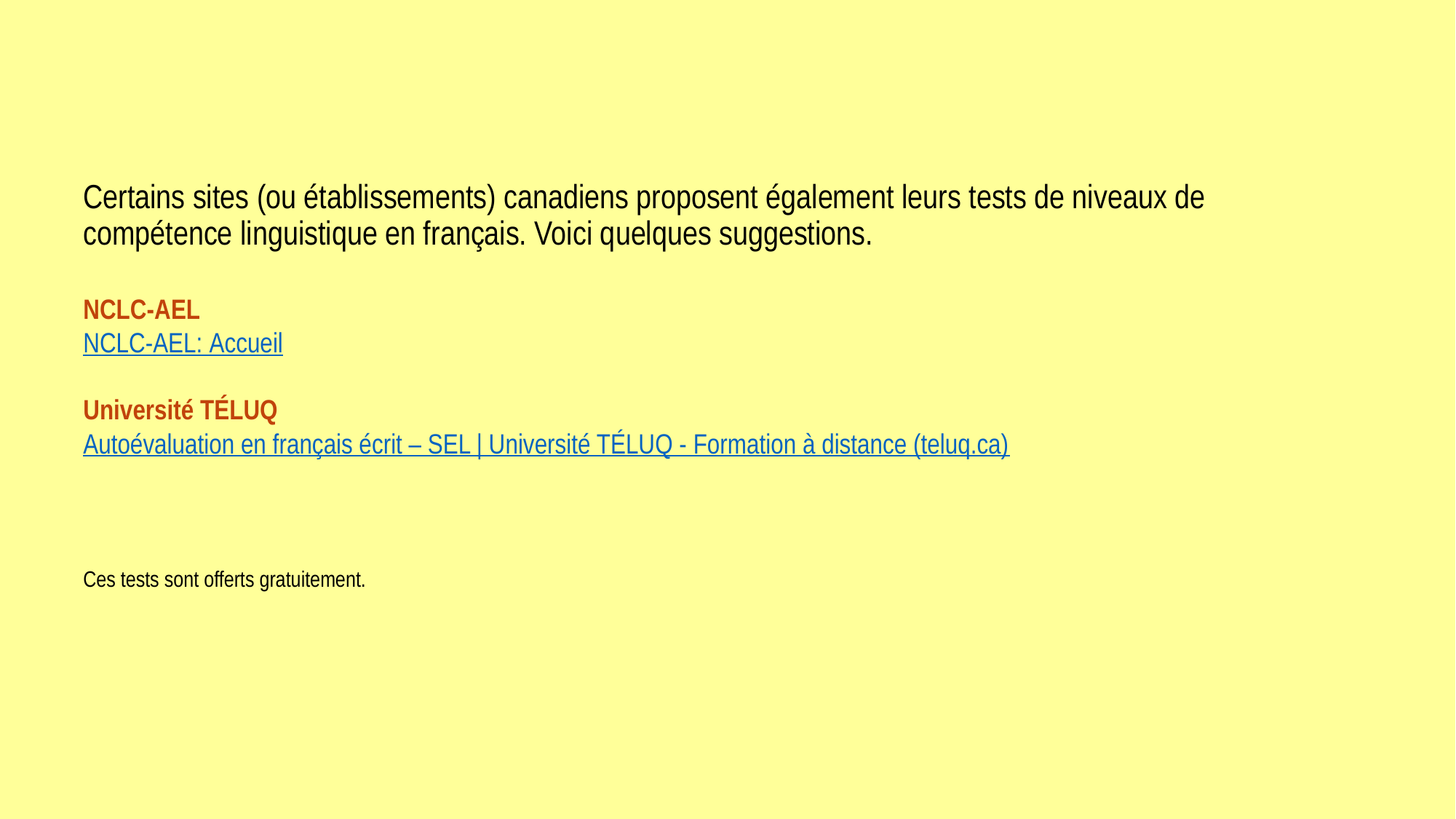

Certains sites (ou établissements) canadiens proposent également leurs tests de niveaux de compétence linguistique en français. Voici quelques suggestions.

NCLC-AEL
NCLC-AEL: Accueil

Université TÉLUQ
Autoévaluation en français écrit – SEL | Université TÉLUQ - Formation à distance (teluq.ca)

Ces tests sont offerts gratuitement.